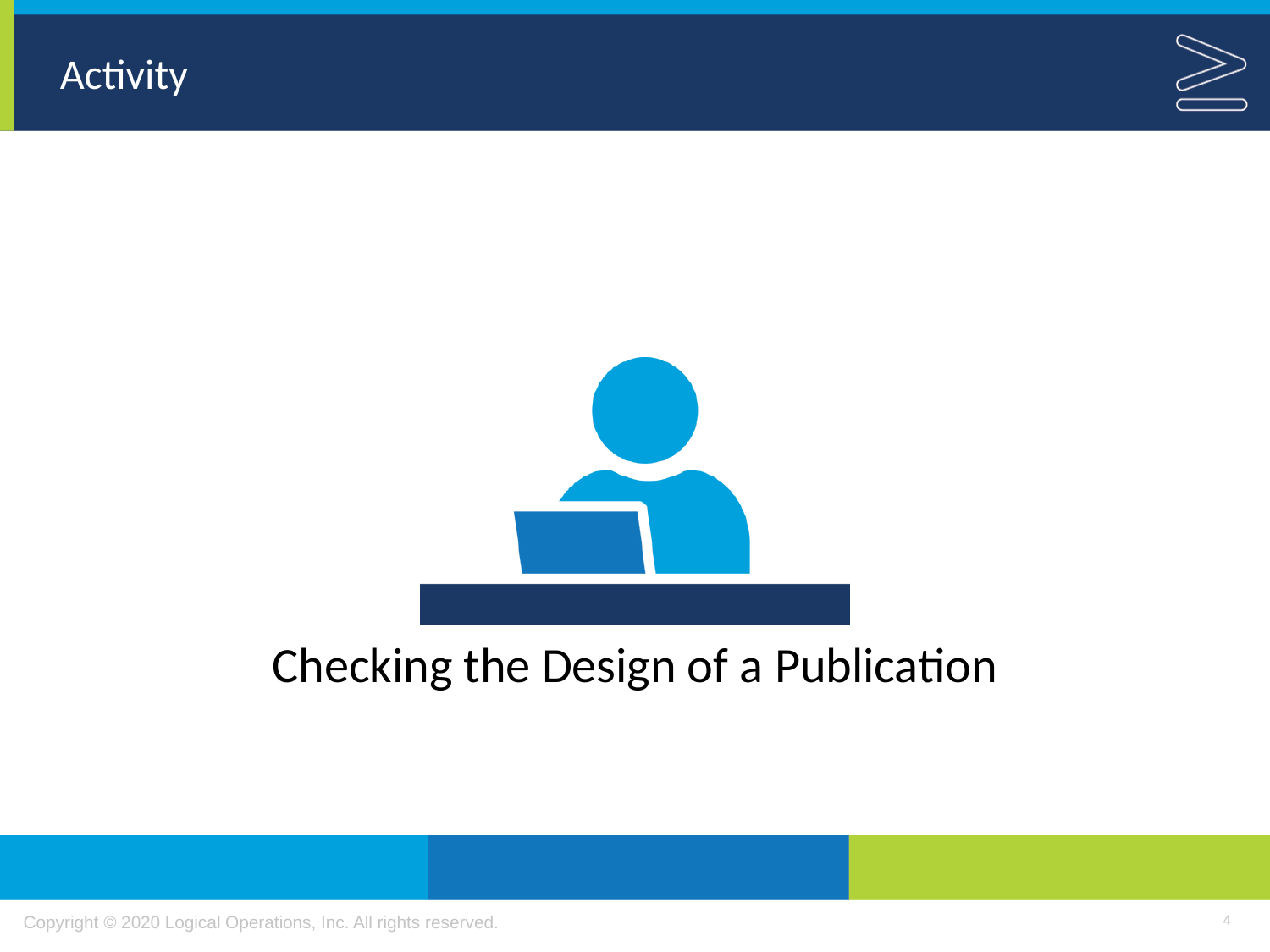

Checking the Design of a Publication
4